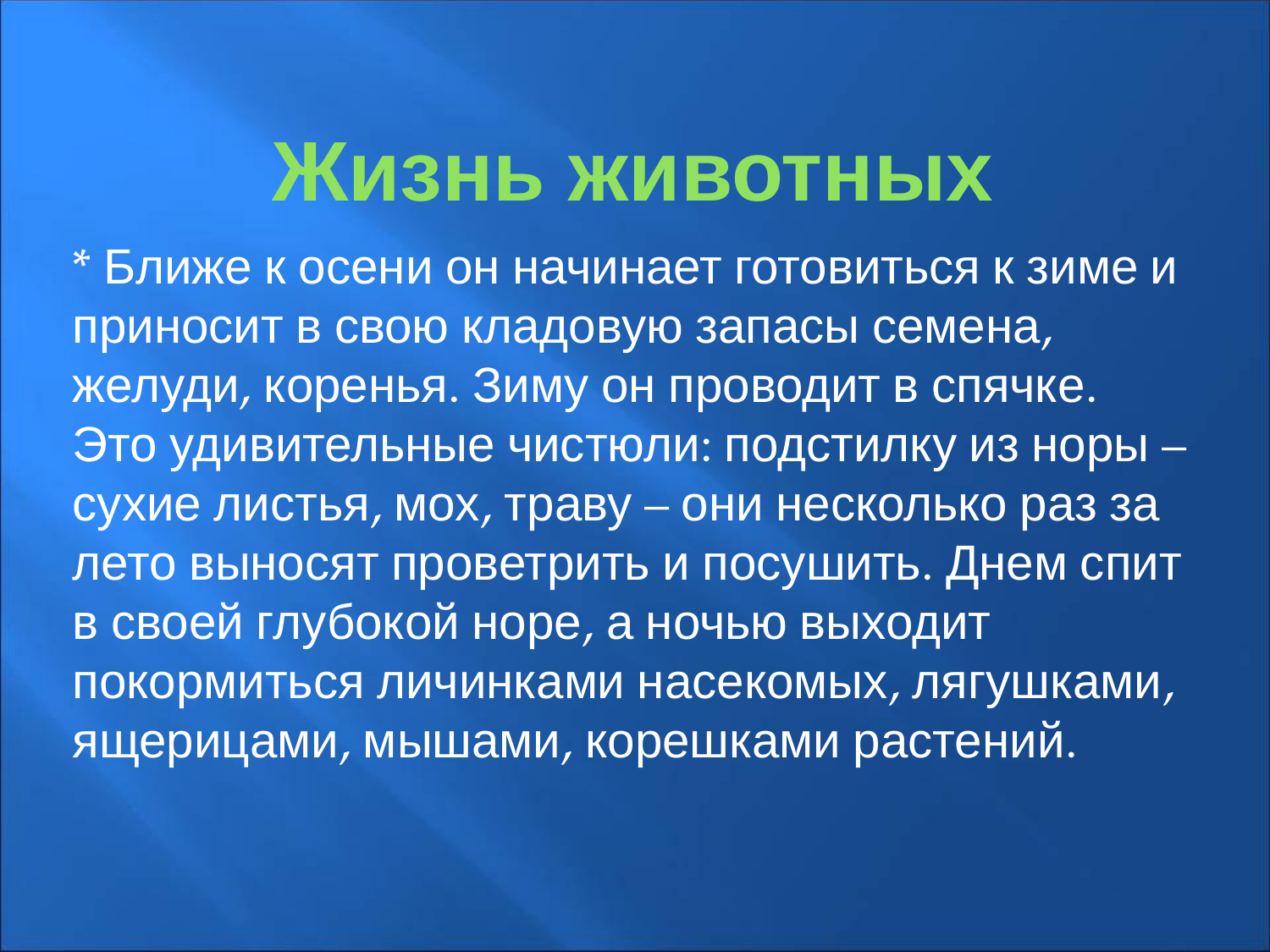

# Жизнь животных
* Ближе к осени он начинает готовиться к зиме и приносит в свою кладовую запасы семена, желуди, коренья. Зиму он проводит в спячке. Это удивительные чистюли: подстилку из норы – сухие листья, мох, траву – они несколько раз за лето выносят проветрить и посушить. Днем спит в своей глубокой норе, а ночью выходит покормиться личинками насекомых, лягушками, ящерицами, мышами, корешками растений.